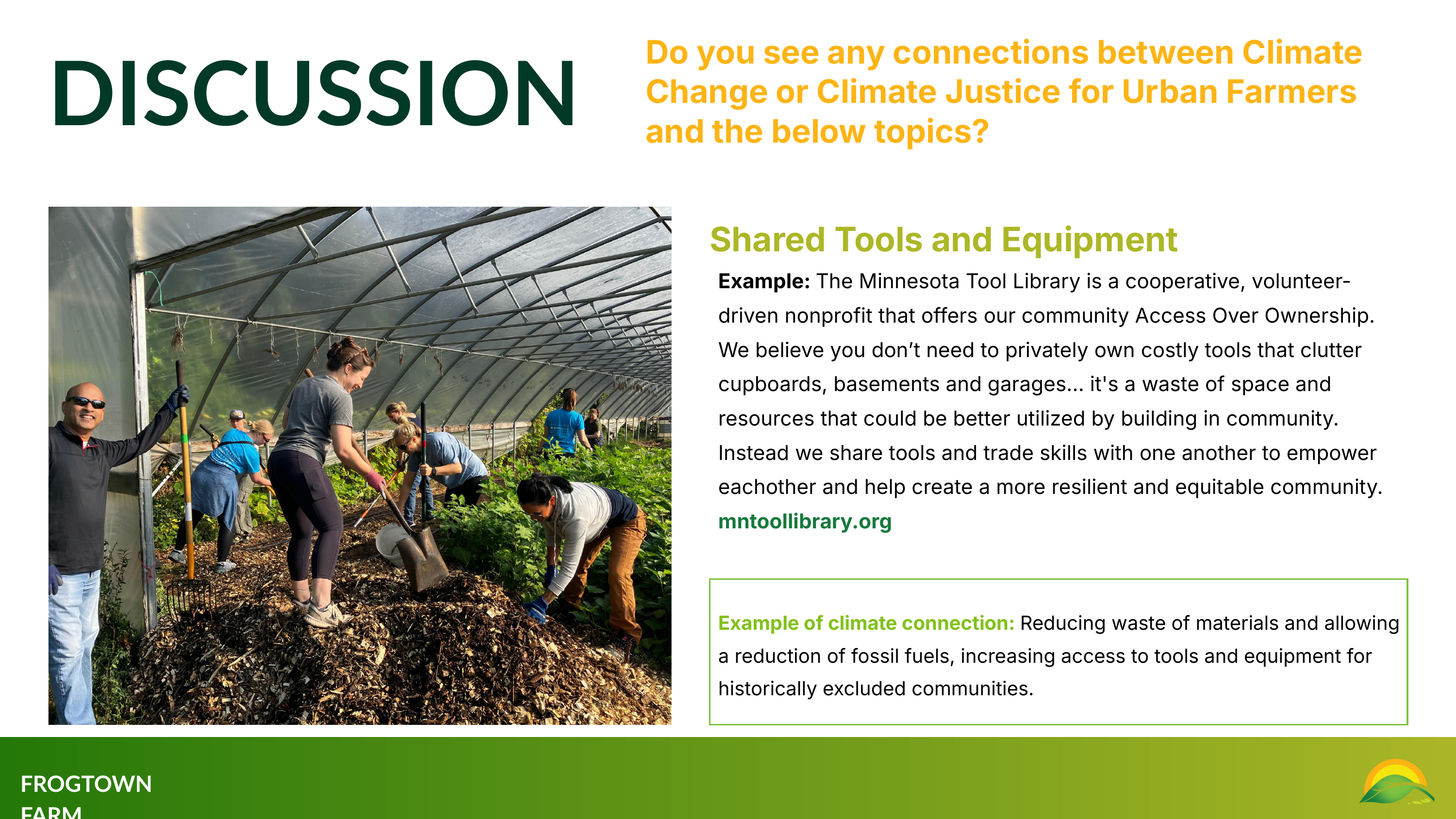

Do you see any connections between Climate Change or Climate Justice for Urban Farmers and the below topics?
DISCUSSION
Shared Tools and Equipment

Example: The Minnesota Tool Library is a cooperative, volunteer-driven nonprofit that offers our community Access Over Ownership. We believe you don’t need to privately own costly tools that clutter cupboards, basements and garages... it's a waste of space and resources that could be better utilized by building in community. Instead we share tools and trade skills with one another to empower eachother and help create a more resilient and equitable community.
mntoollibrary.org

Example of climate connection: Reducing waste of materials and allowing a reduction of fossil fuels, increasing access to tools and equipment for historically excluded communities.

FROGTOWN FARM